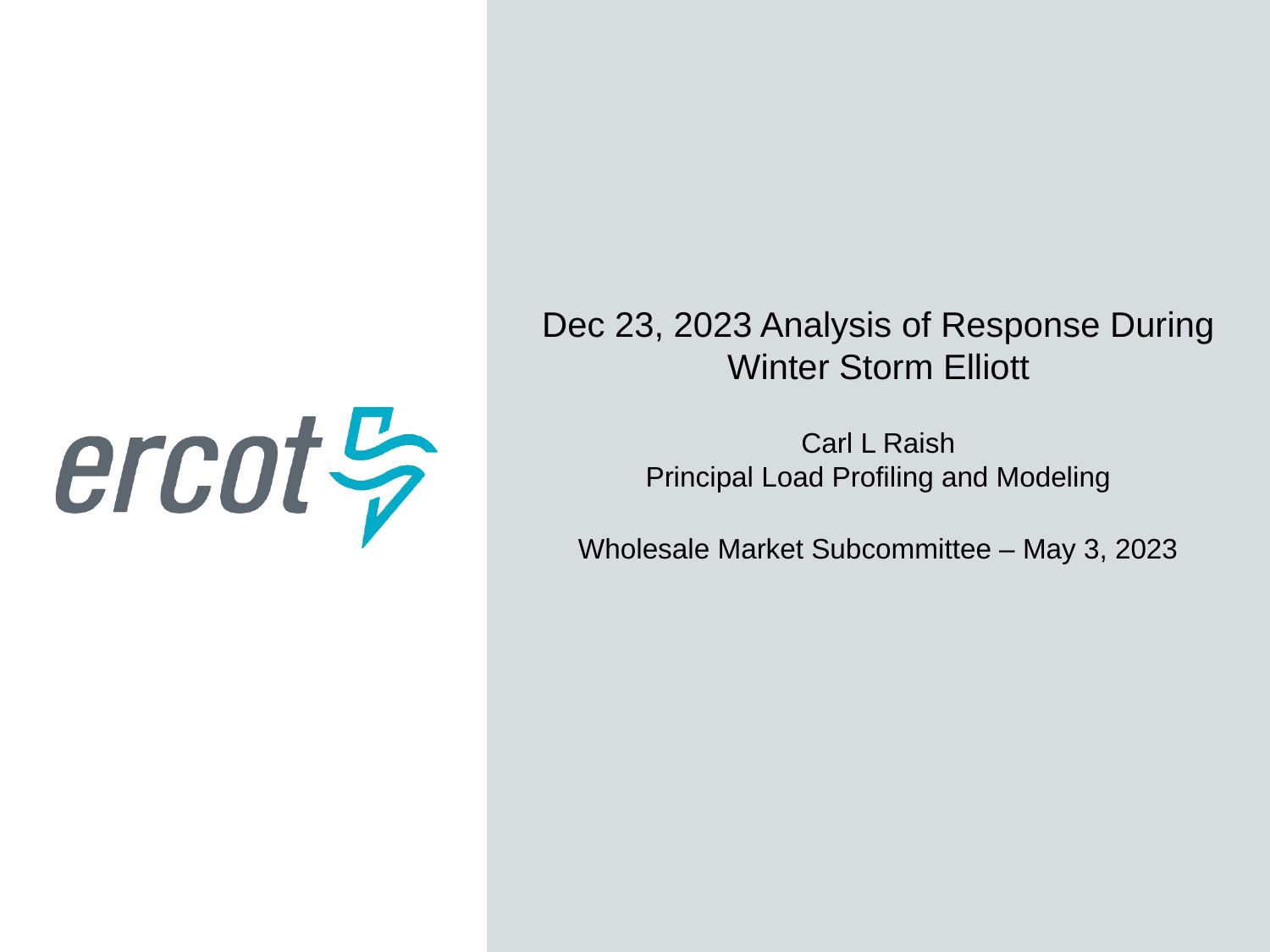

Dec 23, 2023 Analysis of Response During Winter Storm Elliott

Carl L Raish
Principal Load Profiling and Modeling

Wholesale Market Subcommittee – May 3, 2023